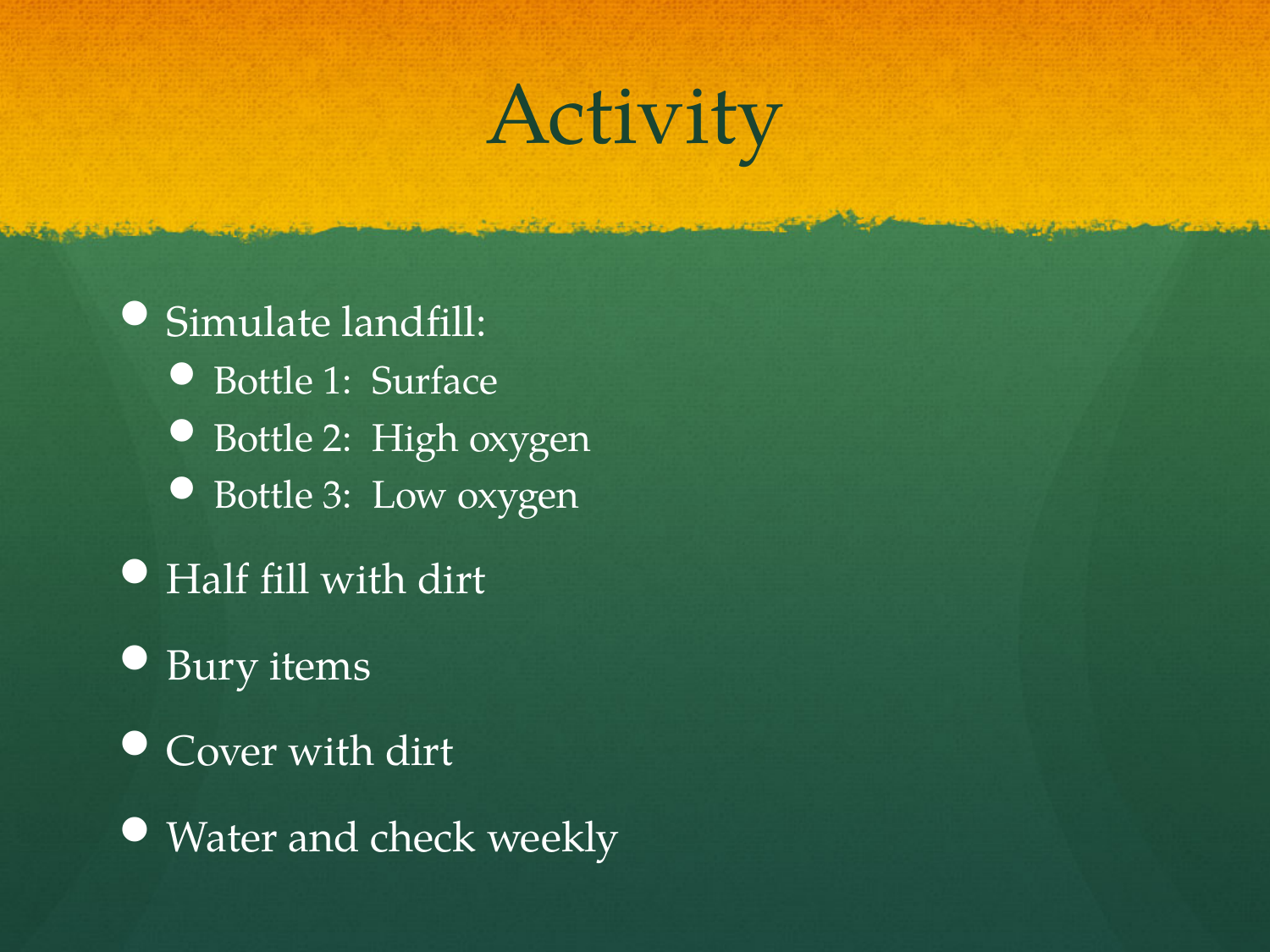

# Activity
Simulate landfill:
Bottle 1:  Surface
Bottle 2:  High oxygen
Bottle 3:  Low oxygen
Half fill with dirt
Bury items
Cover with dirt
Water and check weekly